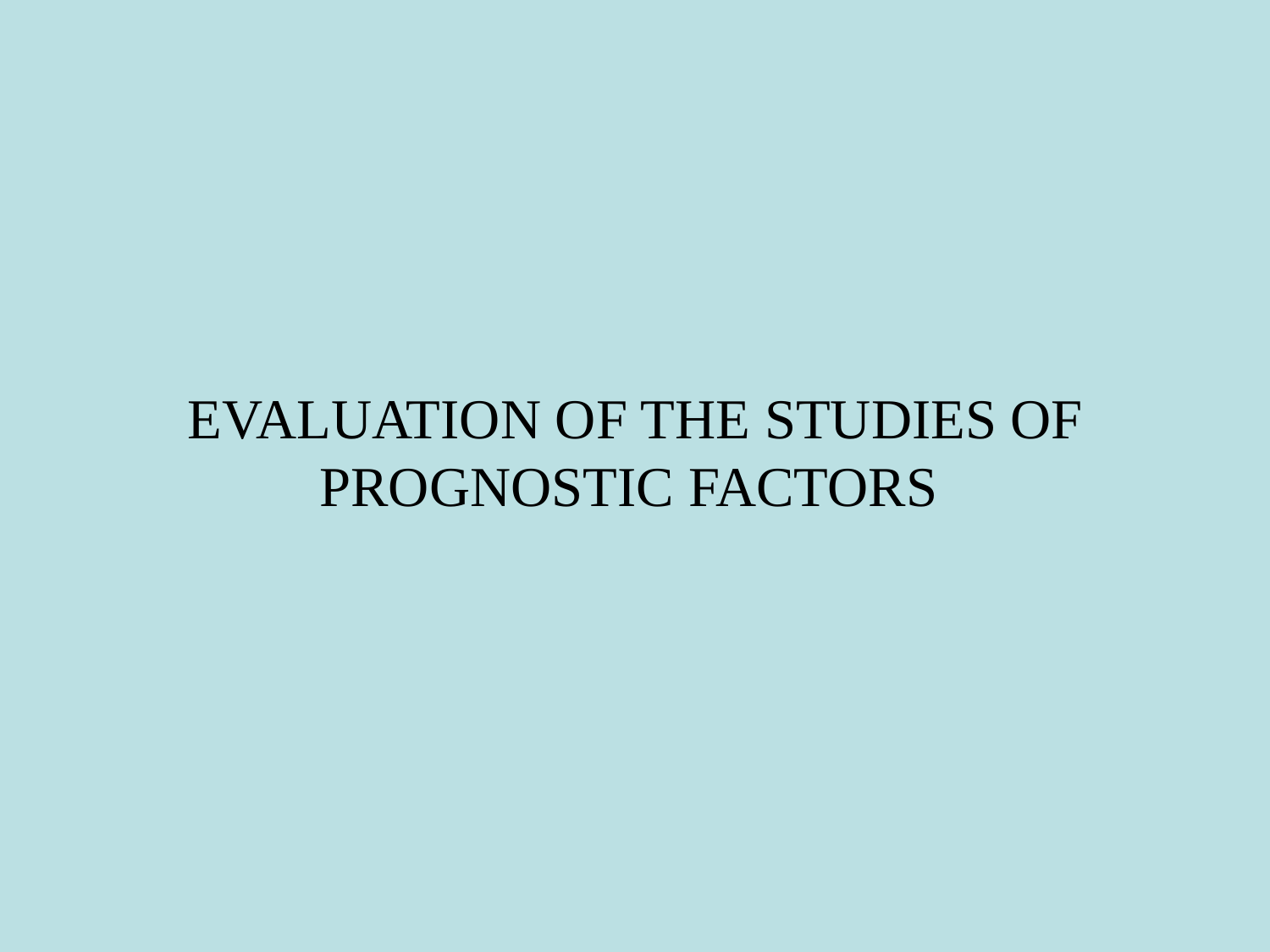

EVALUATION OF THE STUDIES OF
PROGNOSTIC FACTORS